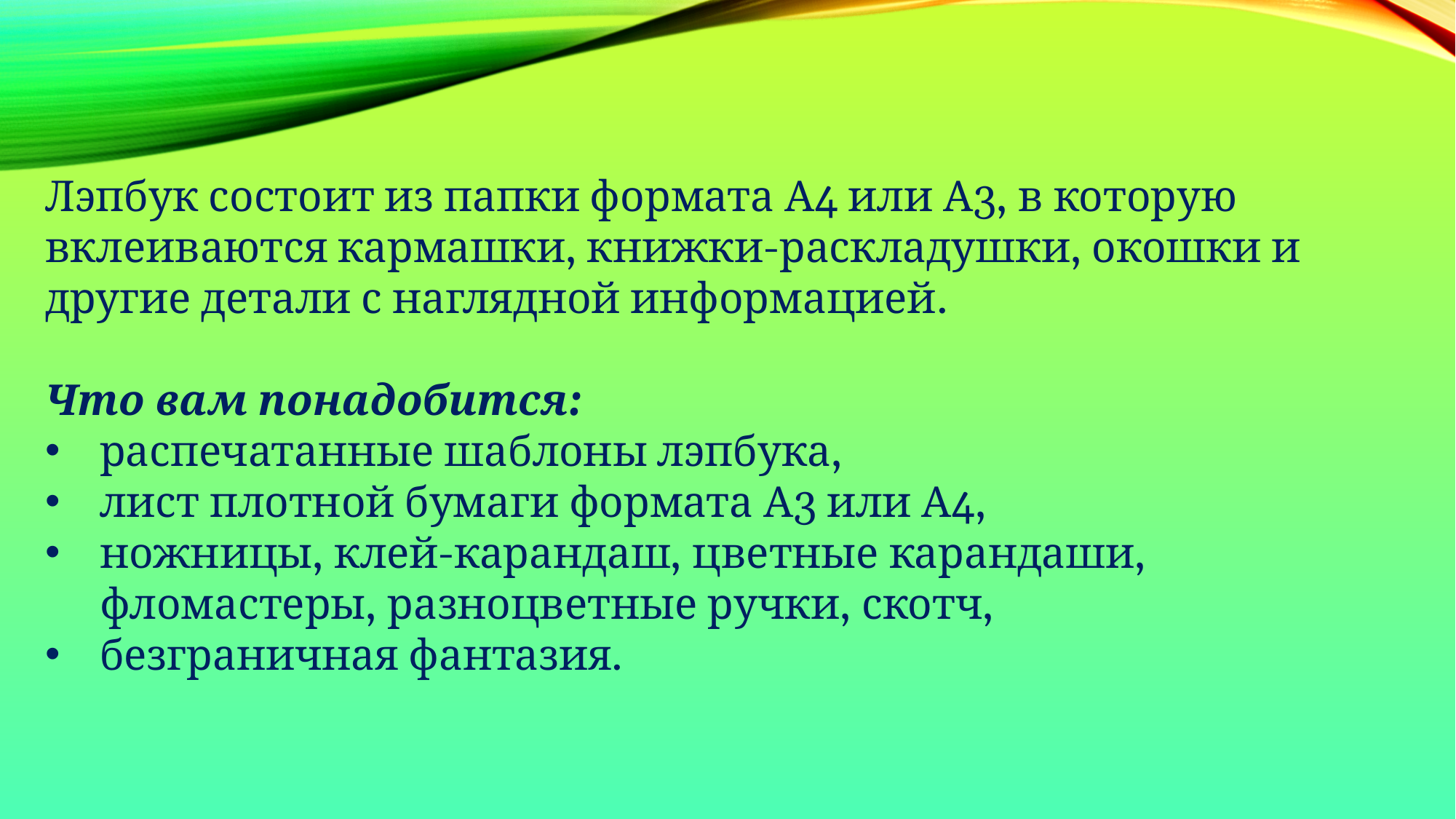

Лэпбук состоит из папки формата А4 или А3, в которую вклеиваются кармашки, книжки-раскладушки, окошки и другие детали с наглядной информацией.

Что вам понадобится:
распечатанные шаблоны лэпбука,
лист плотной бумаги формата А3 или А4,
ножницы, клей-карандаш, цветные карандаши, фломастеры, разноцветные ручки, скотч,
безграничная фантазия.